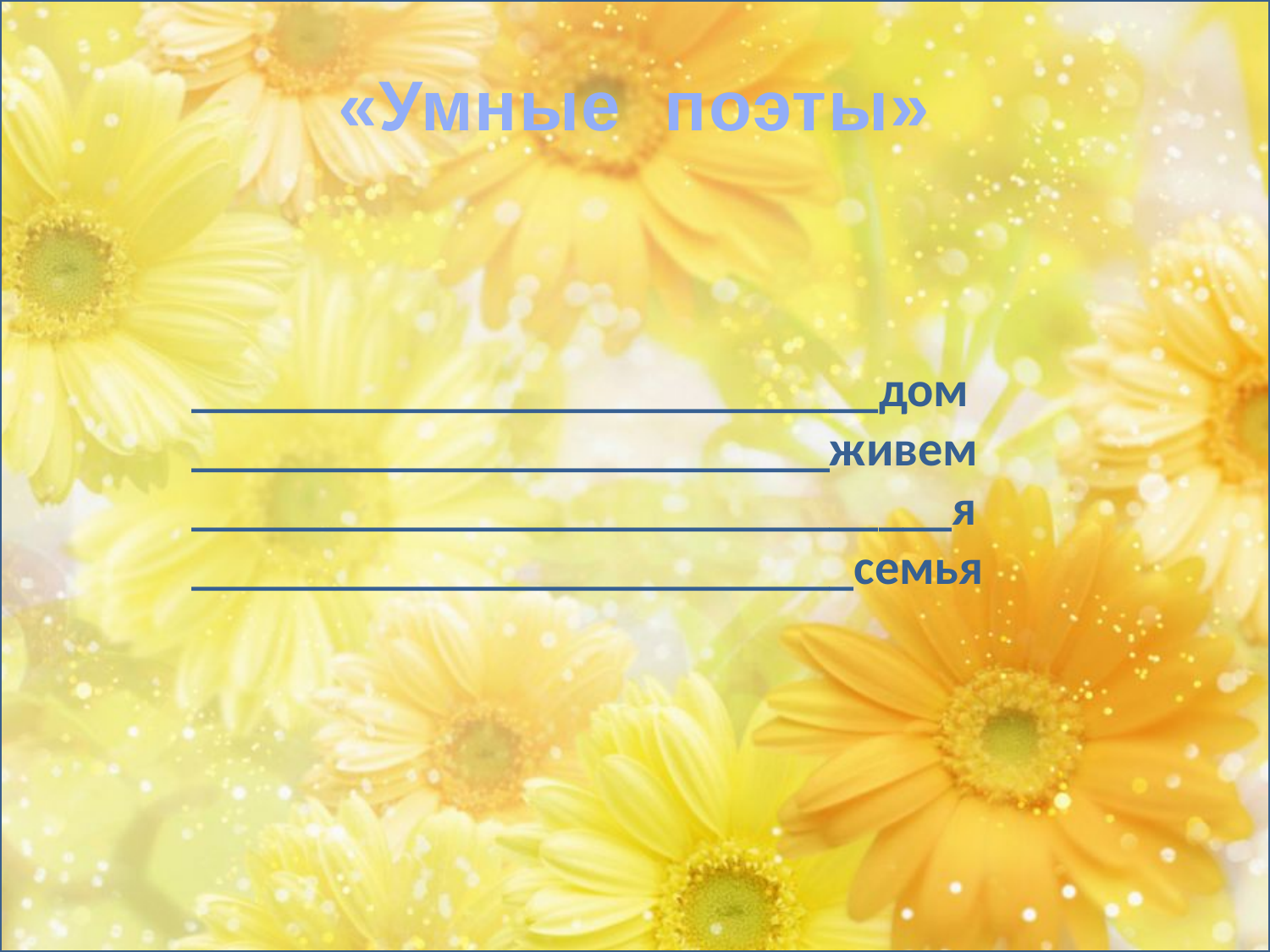

____________________________дом
                __________________________живем
                _______________________________я
                ___________________________семья
#
«Умные  поэты»